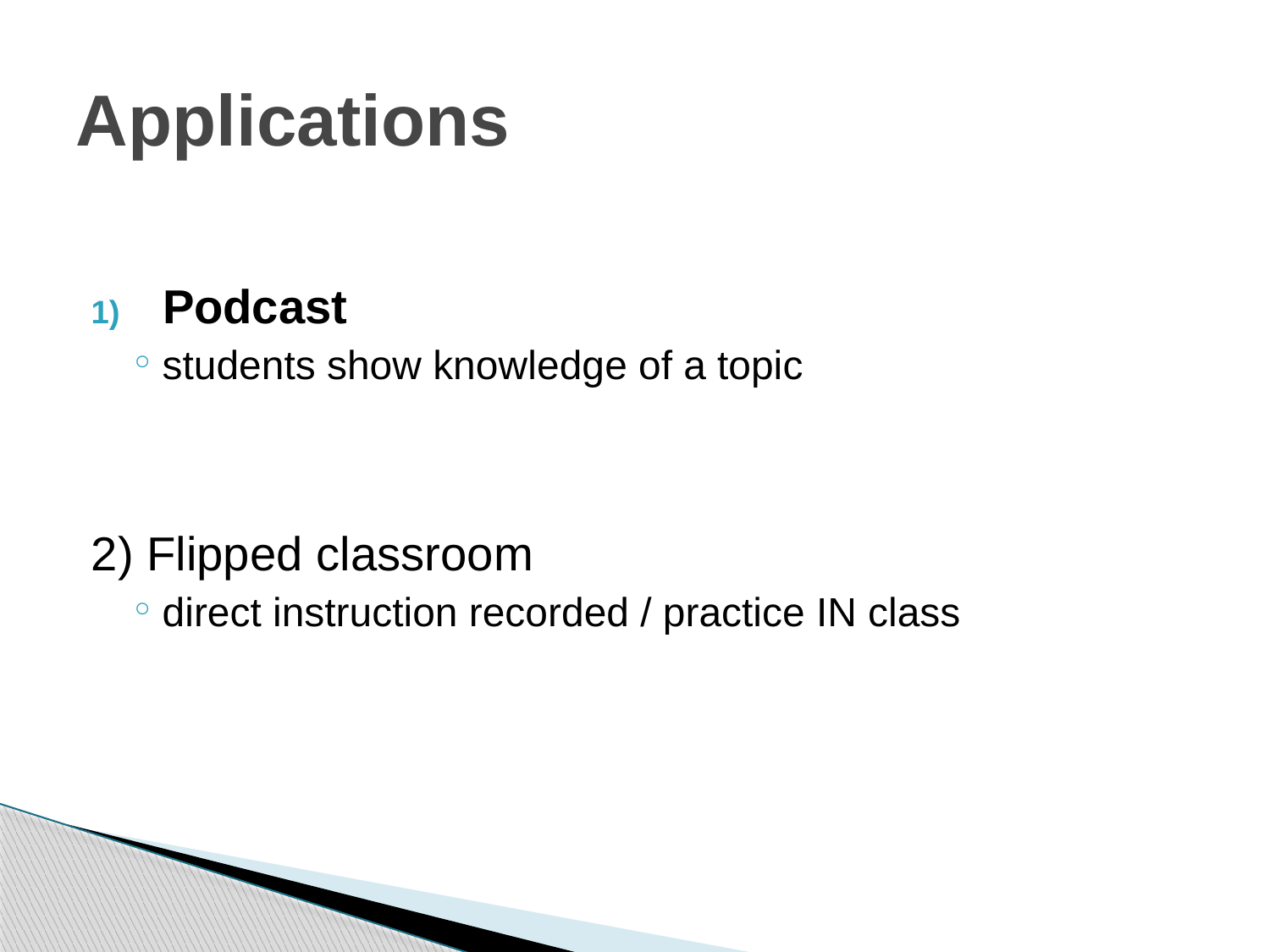

# Applications

Podcast
students show knowledge of a topic

2) Flipped classroom
direct instruction recorded / practice IN class